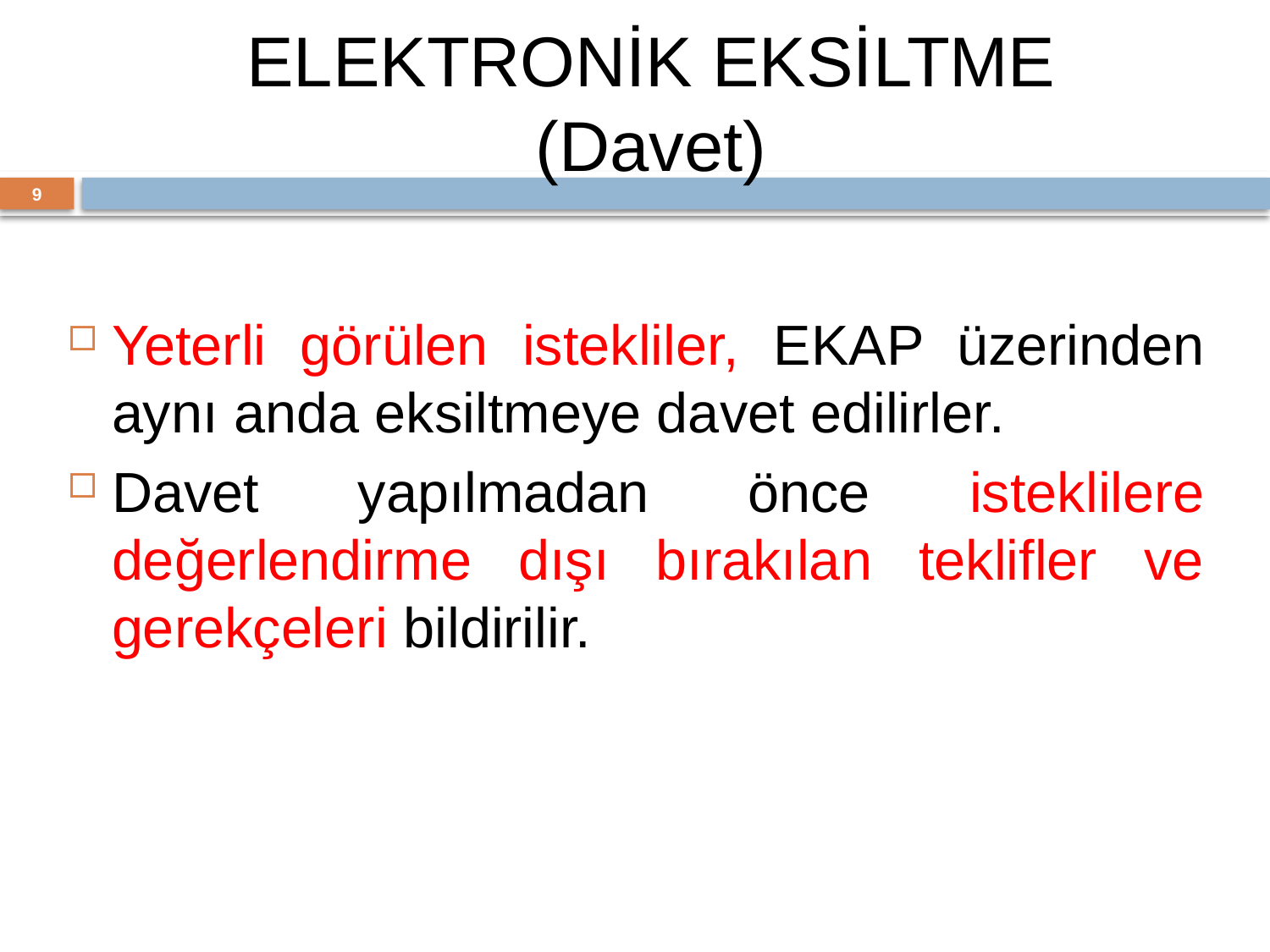

# ELEKTRONİK EKSİLTME (Davet)
9

Yeterli görülen istekliler, EKAP üzerinden aynı anda eksiltmeye davet edilirler.
Davet yapılmadan önce isteklilere değerlendirme dışı bırakılan teklifler ve gerekçeleri bildirilir.